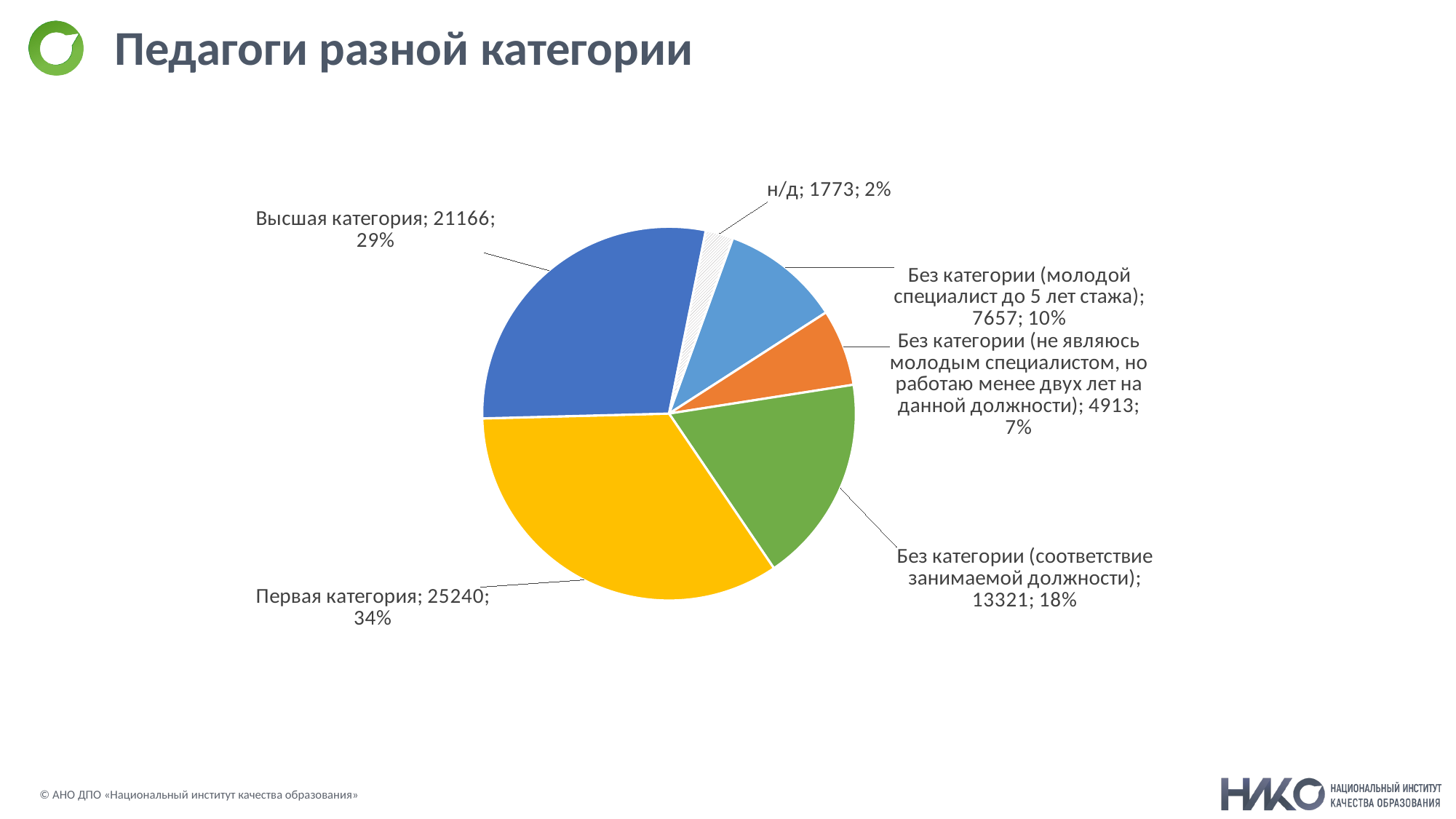

# Педагоги разной категории

### Chart

| Category |  |
|---|---|
| Без категории (молодой специалист до 5 лет стажа) | 7657.0 |
| Без категории (не являюсь молодым специалистом, но работаю менее двух лет на данной должности) | 4913.0 |
| Без категории (соответствие занимаемой должности) | 13321.0 |
| Первая категория | 25240.0 |
| Высшая категория | 21166.0 |
| н/д | 1773.0 |